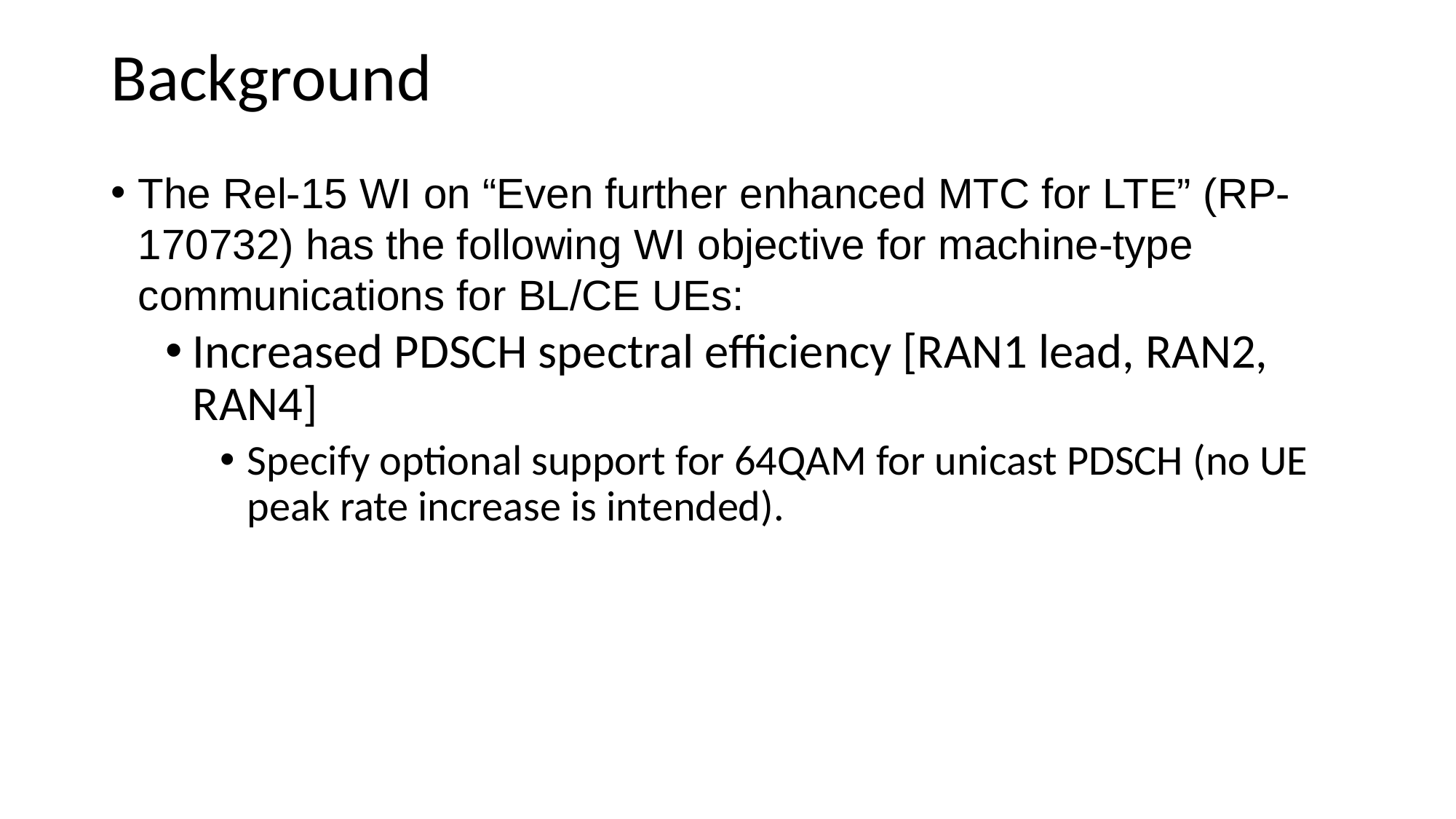

# Background
The Rel-15 WI on “Even further enhanced MTC for LTE” (RP-170732) has the following WI objective for machine-type communications for BL/CE UEs:
Increased PDSCH spectral efficiency [RAN1 lead, RAN2, RAN4]
Specify optional support for 64QAM for unicast PDSCH (no UE peak rate increase is intended).